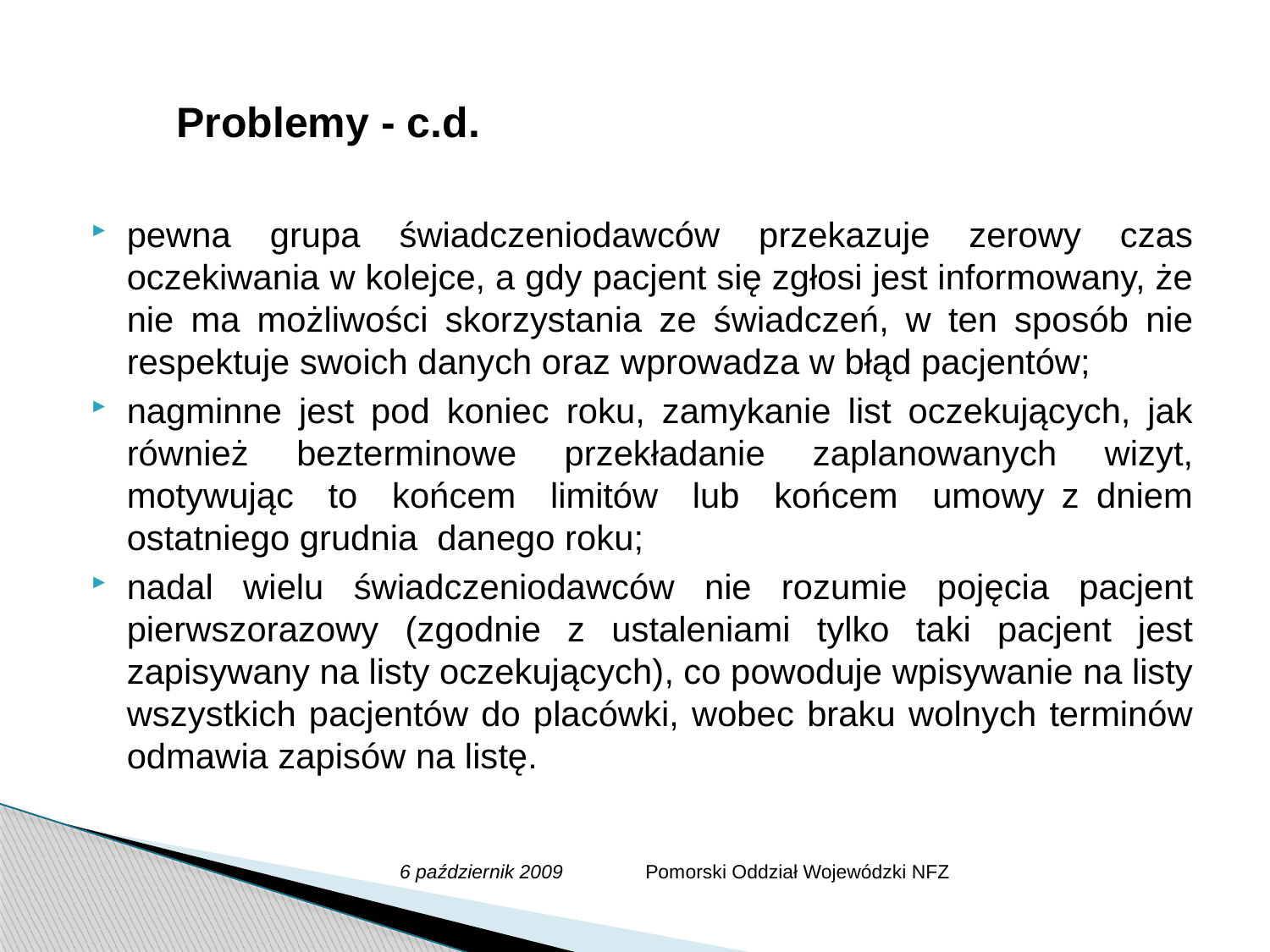

# Problemy - c.d.
pewna grupa świadczeniodawców przekazuje zerowy czas oczekiwania w kolejce, a gdy pacjent się zgłosi jest informowany, że nie ma możliwości skorzystania ze świadczeń, w ten sposób nie respektuje swoich danych oraz wprowadza w błąd pacjentów;
nagminne jest pod koniec roku, zamykanie list oczekujących, jak również bezterminowe przekładanie zaplanowanych wizyt, motywując  to  końcem  limitów  lub  końcem  umowy z dniem ostatniego grudnia  danego roku;
nadal wielu świadczeniodawców nie rozumie pojęcia pacjent pierwszorazowy (zgodnie z ustaleniami tylko taki pacjent jest zapisywany na listy oczekujących), co powoduje wpisywanie na listy wszystkich pacjentów do placówki, wobec braku wolnych terminów odmawia zapisów na listę.

6 październik 2009               Pomorski Oddział Wojewódzki NFZ